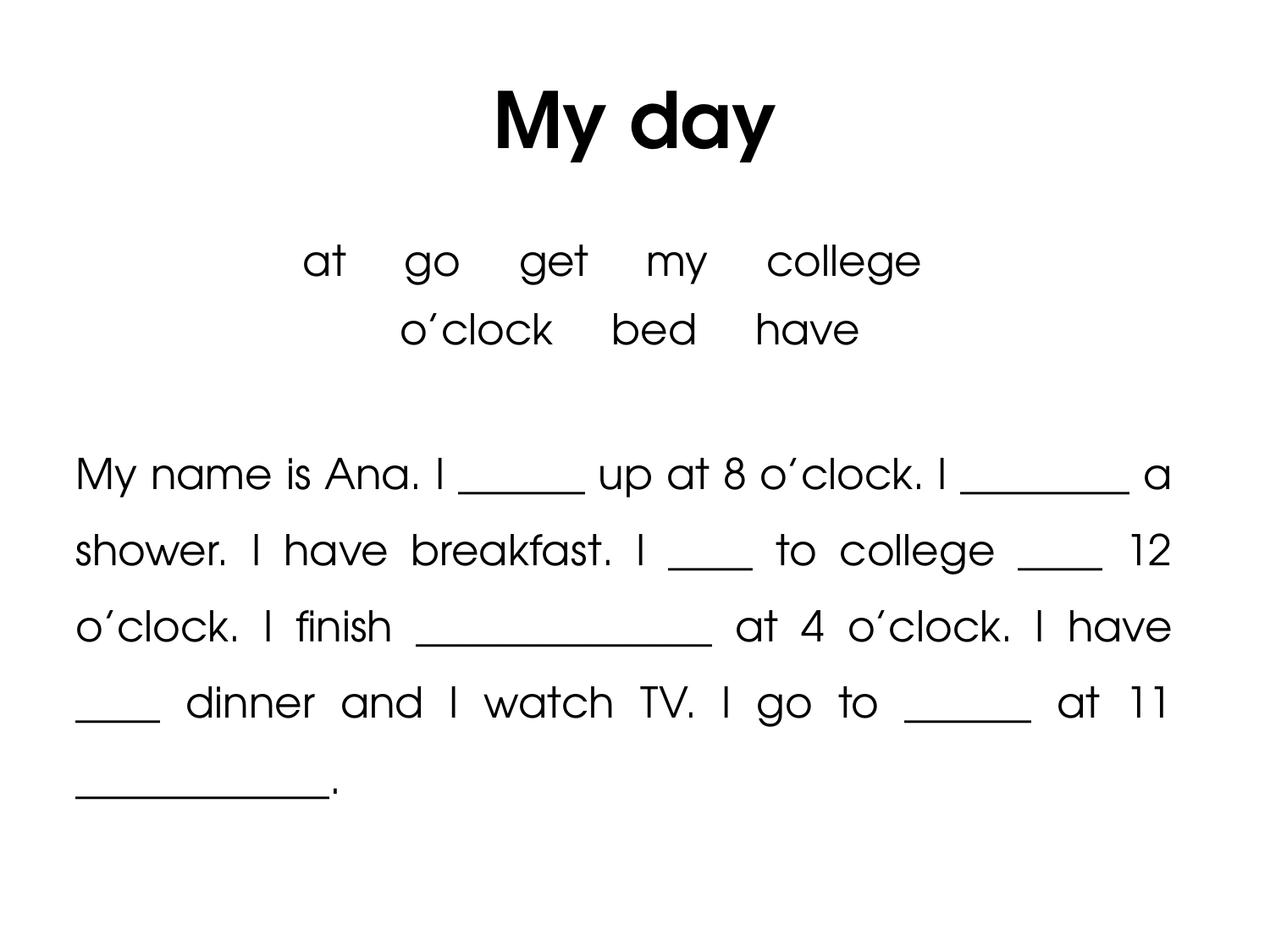

# My day
at     go     get     my     college
 o’clock     bed     have

My name is Ana. I ______ up at 8 o’clock. I ________ a shower. I have breakfast. I ____ to college ____ 12 o’clock. I finish ______________ at 4 o’clock. I have ____ dinner and I watch TV. I go to ______ at 11 ____________.